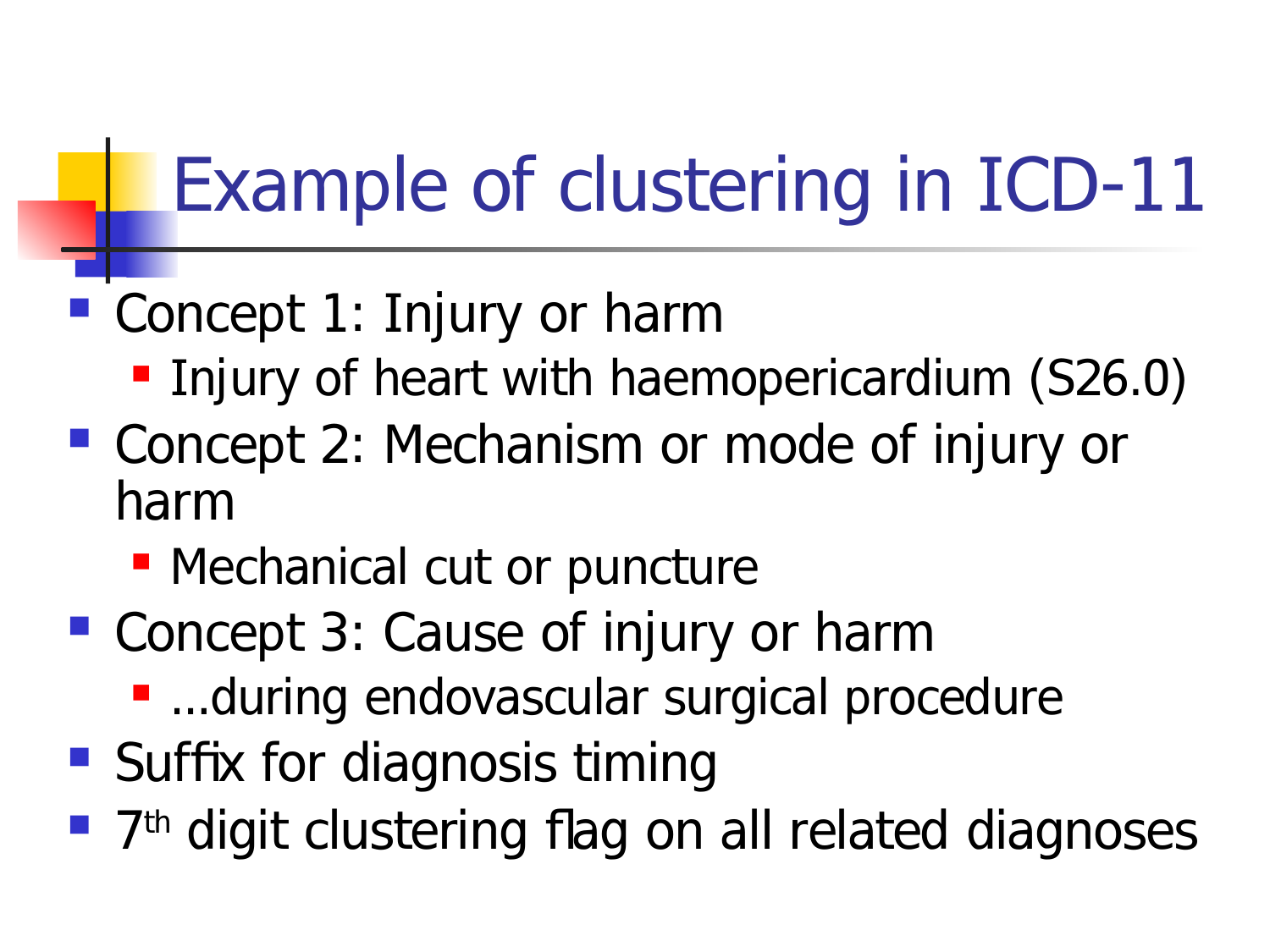

# Example of clustering in ICD-11
Concept 1: Injury or harm
Injury of heart with haemopericardium (S26.0)
Concept 2: Mechanism or mode of injury or harm
Mechanical cut or puncture
Concept 3: Cause of injury or harm
…during endovascular surgical procedure
Suffix for diagnosis timing
7th digit clustering flag on all related diagnoses